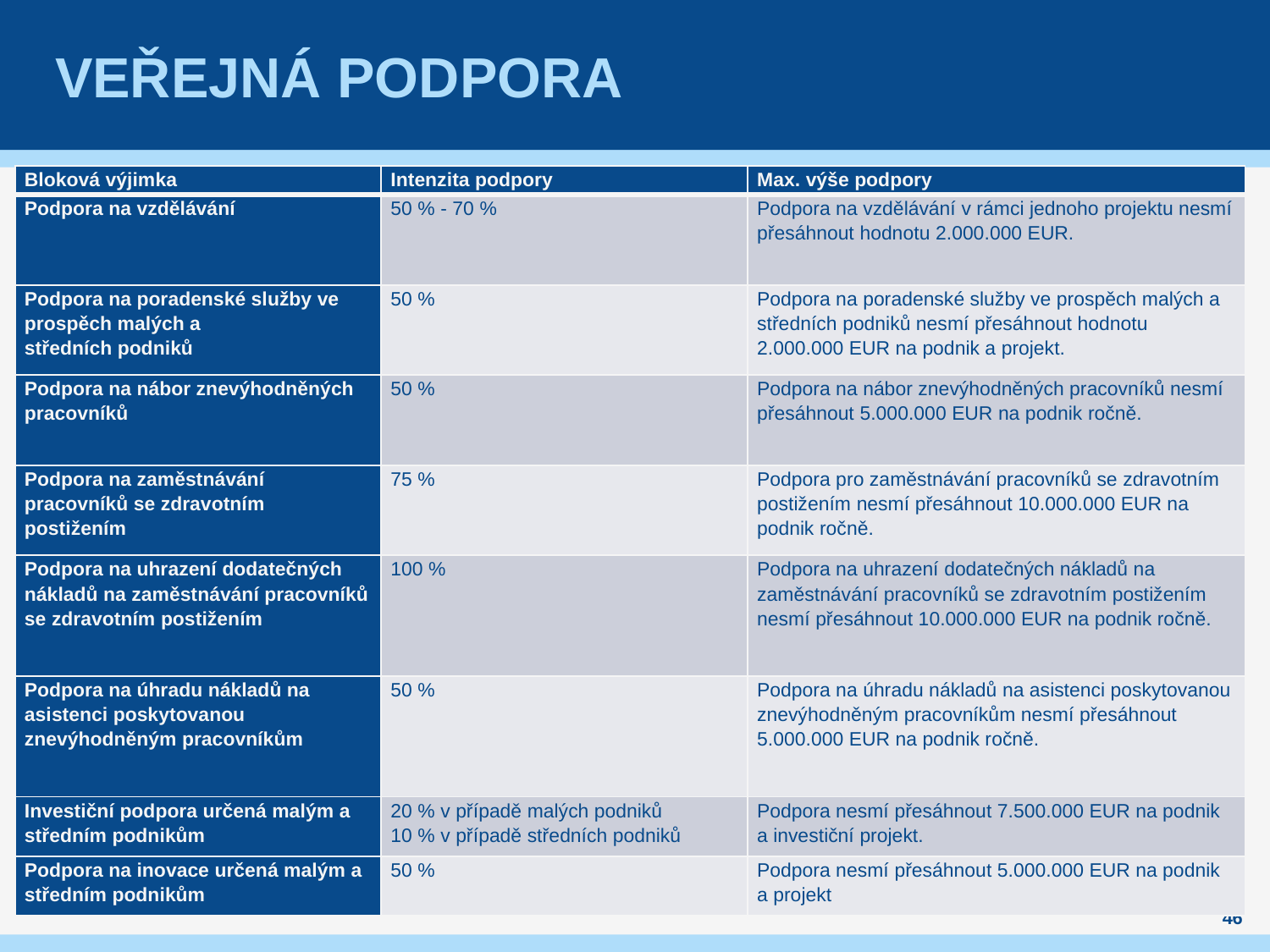

# Veřejná podpora
| Bloková výjimka | Intenzita podpory | Max. výše podpory |
| --- | --- | --- |
| Podpora na vzdělávání | 50 % - 70 % | Podpora na vzdělávání v rámci jednoho projektu nesmí přesáhnout hodnotu 2.000.000 EUR. |
| Podpora na poradenské služby ve prospěch malých a středních podniků | 50 % | Podpora na poradenské služby ve prospěch malých a středních podniků nesmí přesáhnout hodnotu 2.000.000 EUR na podnik a projekt. |
| Podpora na nábor znevýhodněných pracovníků | 50 % | Podpora na nábor znevýhodněných pracovníků nesmí přesáhnout 5.000.000 EUR na podnik ročně. |
| Podpora na zaměstnávání pracovníků se zdravotním postižením | 75 % | Podpora pro zaměstnávání pracovníků se zdravotním postižením nesmí přesáhnout 10.000.000 EUR na podnik ročně. |
| Podpora na uhrazení dodatečných nákladů na zaměstnávání pracovníků se zdravotním postižením | 100 % | Podpora na uhrazení dodatečných nákladů na zaměstnávání pracovníků se zdravotním postižením nesmí přesáhnout 10.000.000 EUR na podnik ročně. |
| Podpora na úhradu nákladů na asistenci poskytovanou znevýhodněným pracovníkům | 50 % | Podpora na úhradu nákladů na asistenci poskytovanou znevýhodněným pracovníkům nesmí přesáhnout 5.000.000 EUR na podnik ročně. |
| Investiční podpora určená malým a středním podnikům | 20 % v případě malých podniků 10 % v případě středních podniků | Podpora nesmí přesáhnout 7.500.000 EUR na podnik a investiční projekt. |
| Podpora na inovace určená malým a středním podnikům | 50 % | Podpora nesmí přesáhnout 5.000.000 EUR na podnik a projekt |
Podpora dle blokových výjimek
Do 5 pracovních dnů ode dne poskytnutí podpory je poskytovatel povinen zaznamenat do centrálního registru údaje o poskytnuté podpoře de minimis a o jejím příjemci.
.

46